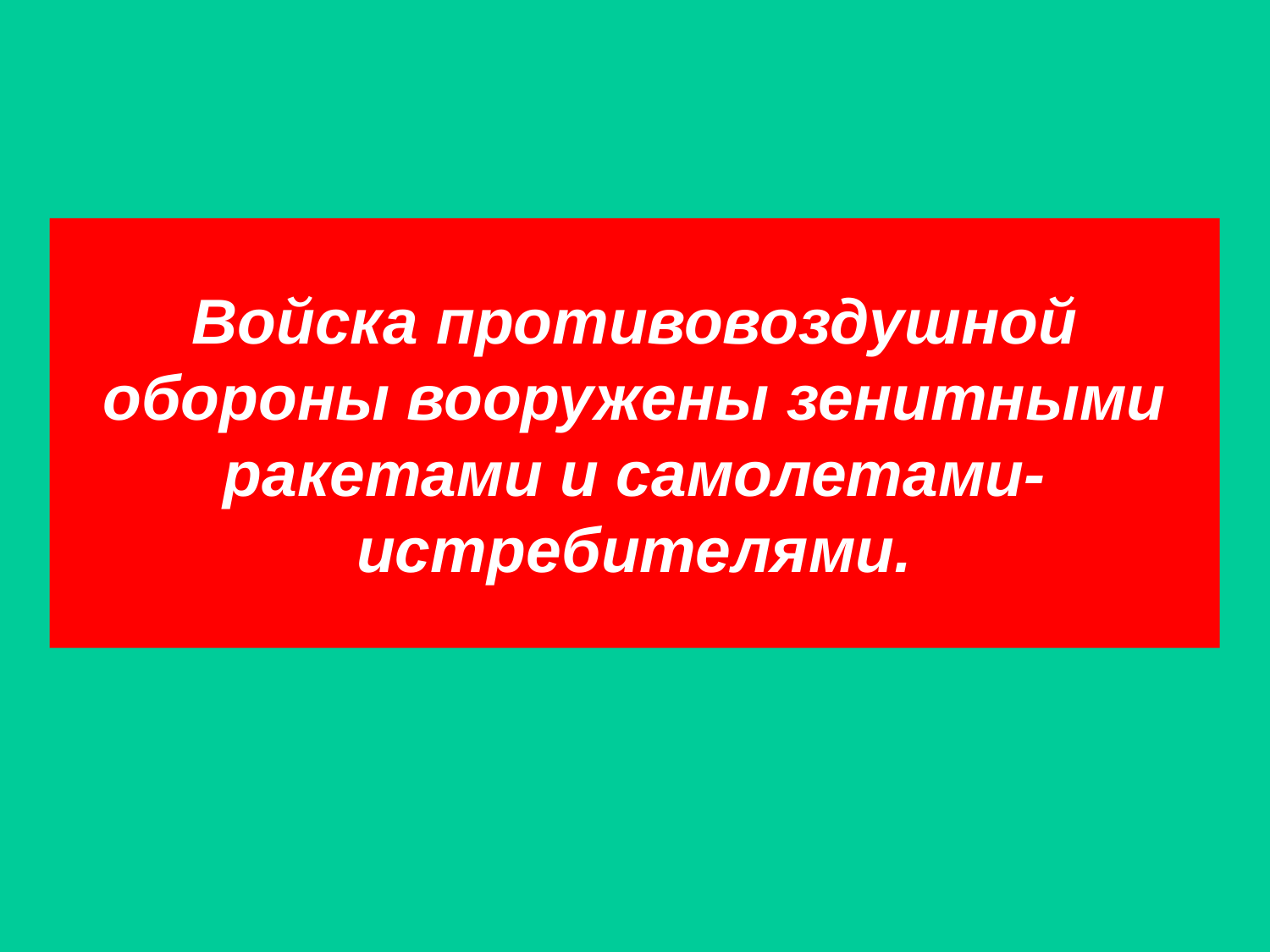

Войска противовоздушной обороны вооружены зенитными ракетами и самолетами-истребителями.